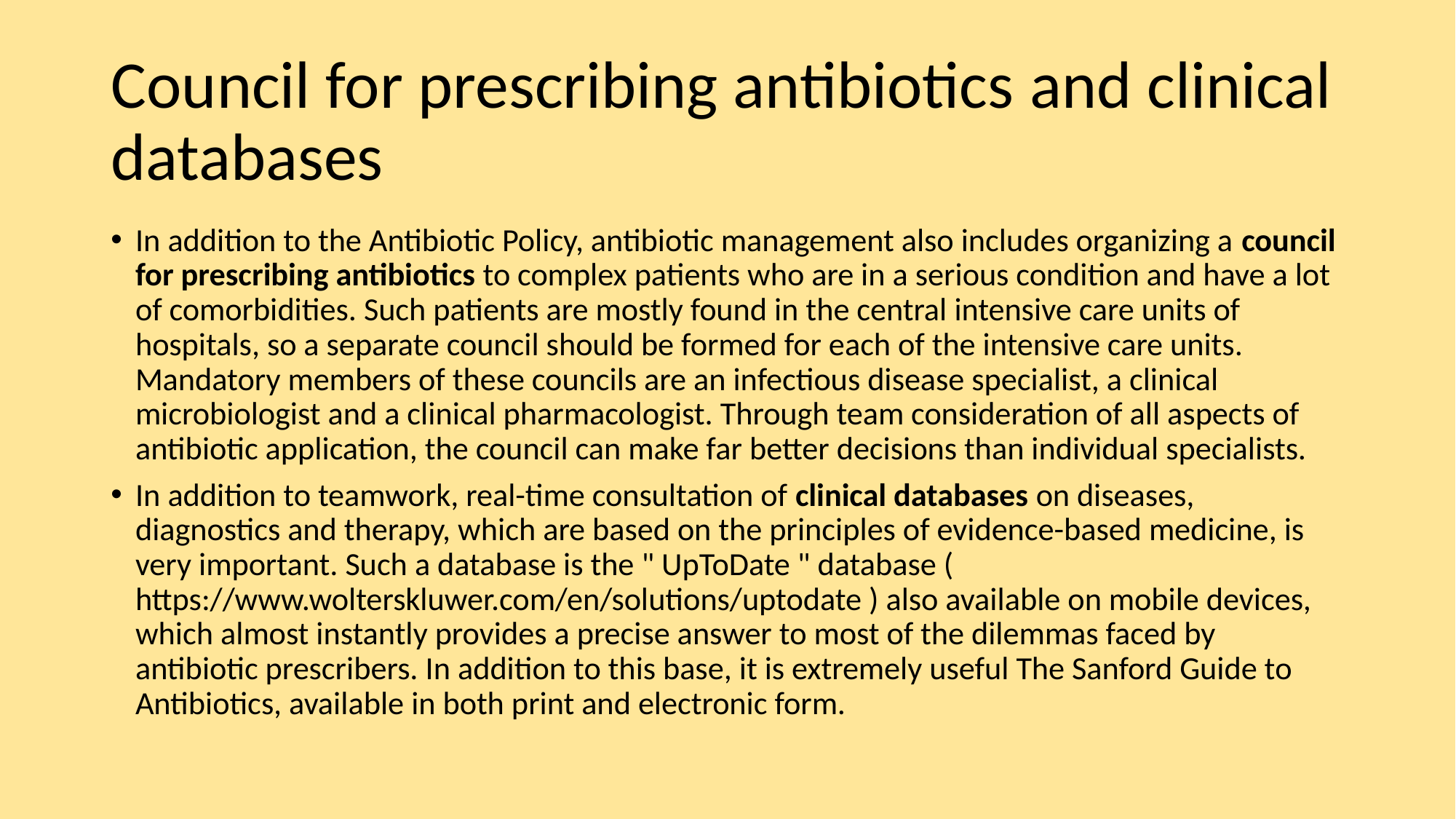

# Council for prescribing antibiotics and clinical databases
In addition to the Antibiotic Policy, antibiotic management also includes organizing a council for prescribing antibiotics to complex patients who are in a serious condition and have a lot of comorbidities. Such patients are mostly found in the central intensive care units of hospitals, so a separate council should be formed for each of the intensive care units. Mandatory members of these councils are an infectious disease specialist, a clinical microbiologist and a clinical pharmacologist. Through team consideration of all aspects of antibiotic application, the council can make far better decisions than individual specialists.
In addition to teamwork, real-time consultation of clinical databases on diseases, diagnostics and therapy, which are based on the principles of evidence-based medicine, is very important. Such a database is the " UpToDate " database ( https://www.wolterskluwer.com/en/solutions/uptodate ) also available on mobile devices, which almost instantly provides a precise answer to most of the dilemmas faced by antibiotic prescribers. In addition to this base, it is extremely useful The Sanford Guide to Antibiotics, available in both print and electronic form.